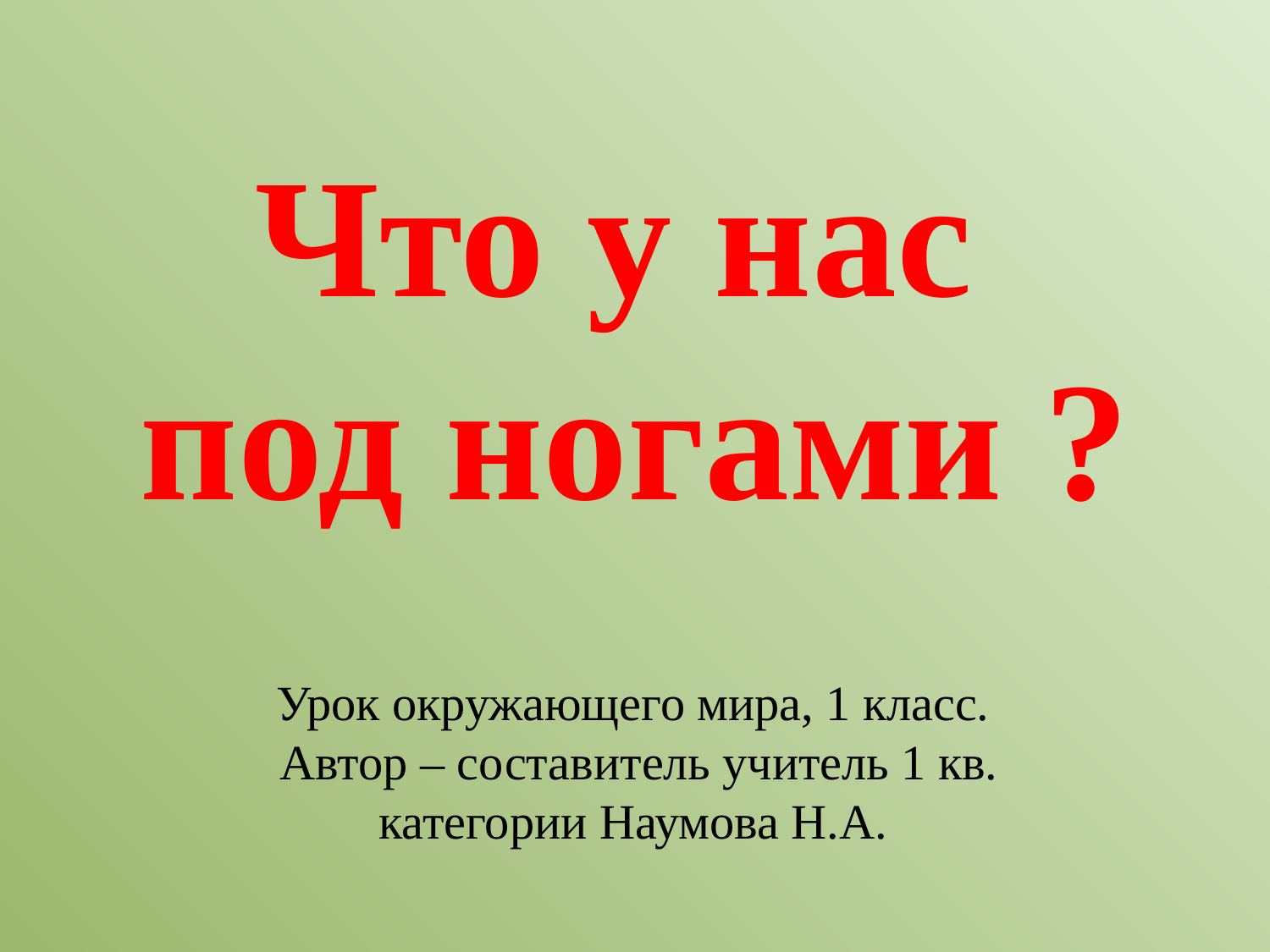

# Что у нас под ногами ?
Урок окружающего мира, 1 класс.
 Автор – составитель учитель 1 кв. категории Наумова Н.А.